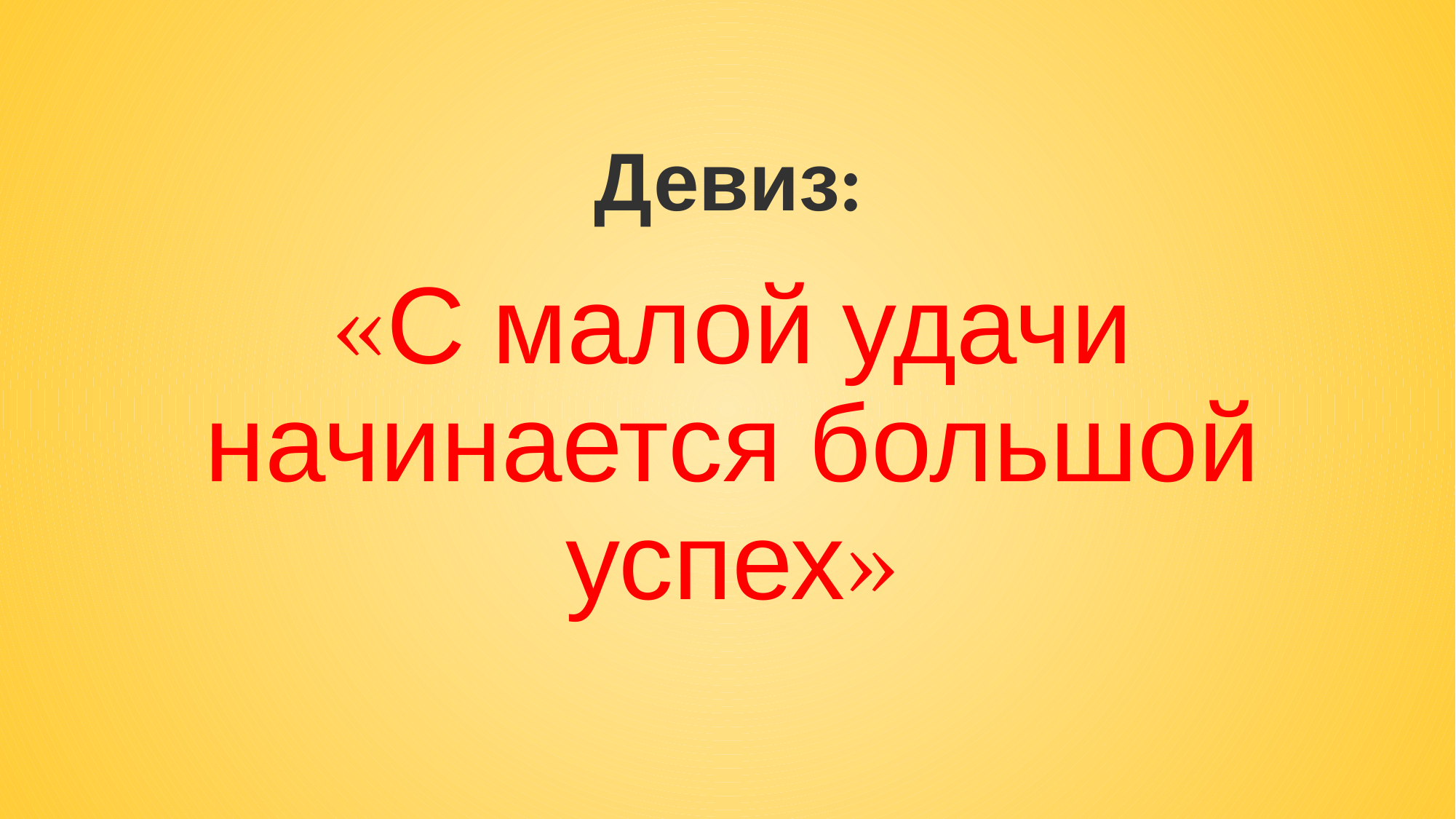

# Девиз:
«С малой удачи начинается большой успех»